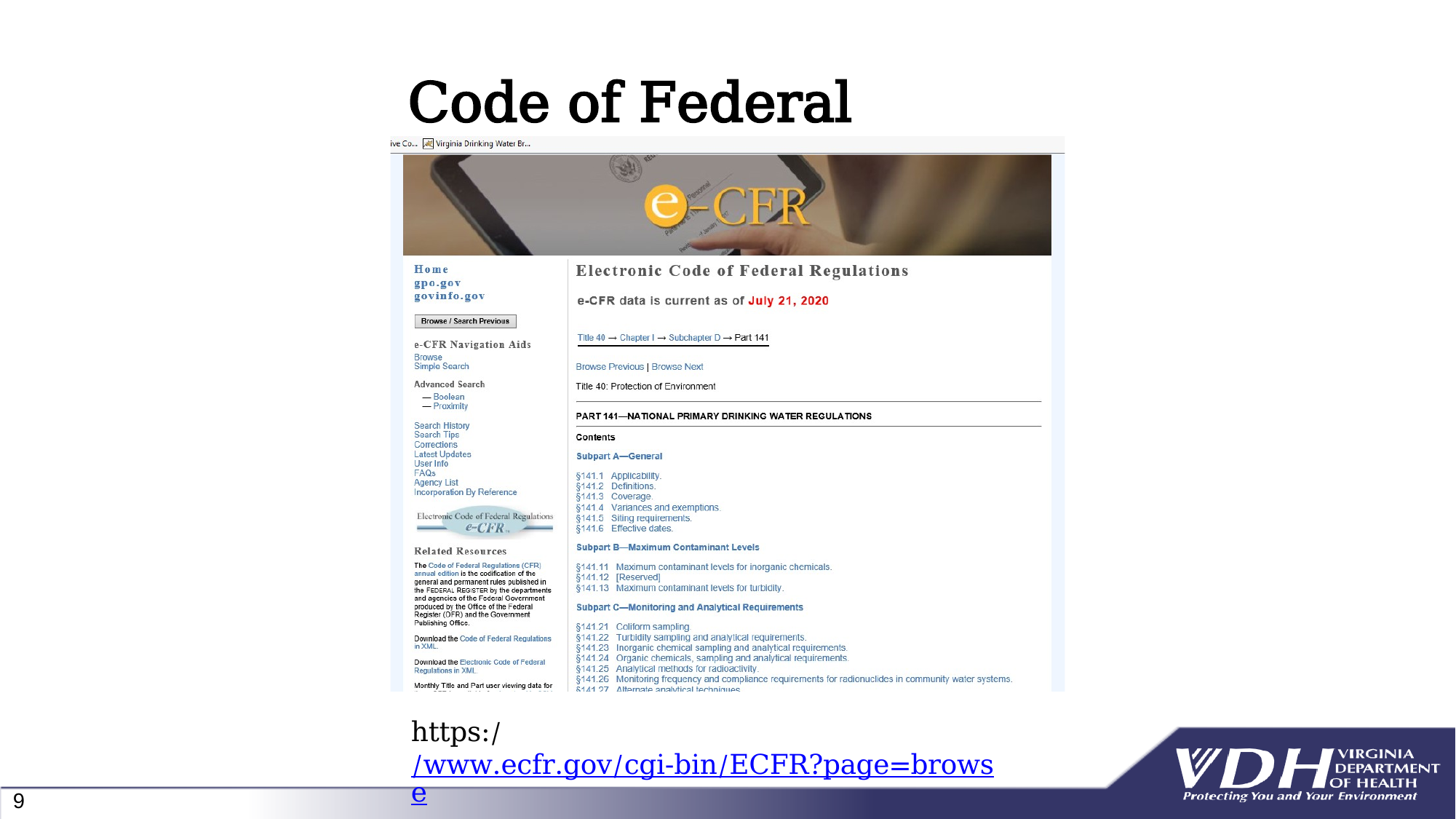

# Code of Federal Regulations

https://www.ecfr.gov/cgi-bin/ECFR?page=browse
9